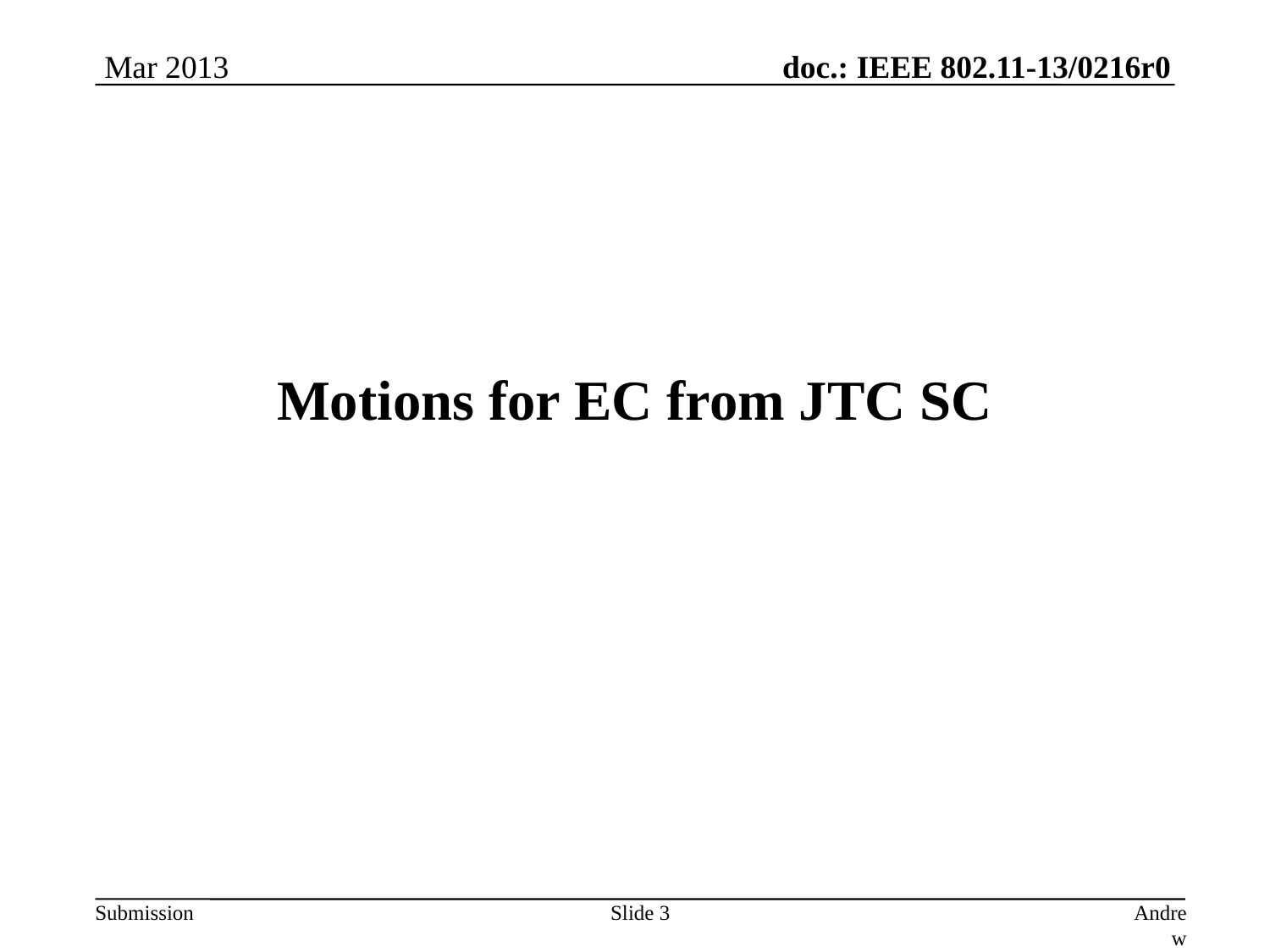

Mar 2013
# Motions for EC from JTC SC
Andrew Myles, Cisco
Slide 3